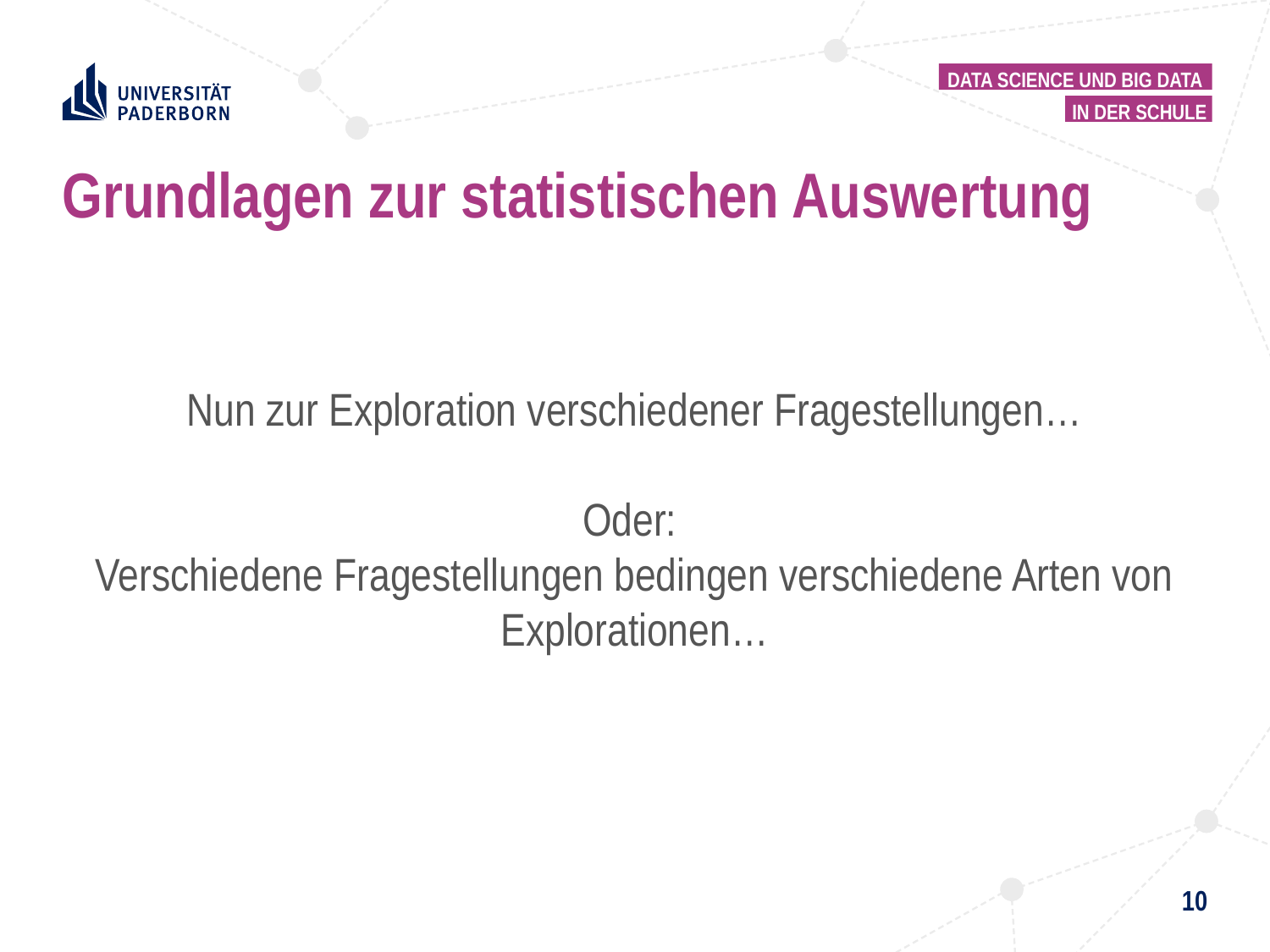

Data science und big data
In der schule
# Grundlagen zur statistischen Auswertung

Nun zur Exploration verschiedener Fragestellungen…

Oder:
Verschiedene Fragestellungen bedingen verschiedene Arten von Explorationen…

10